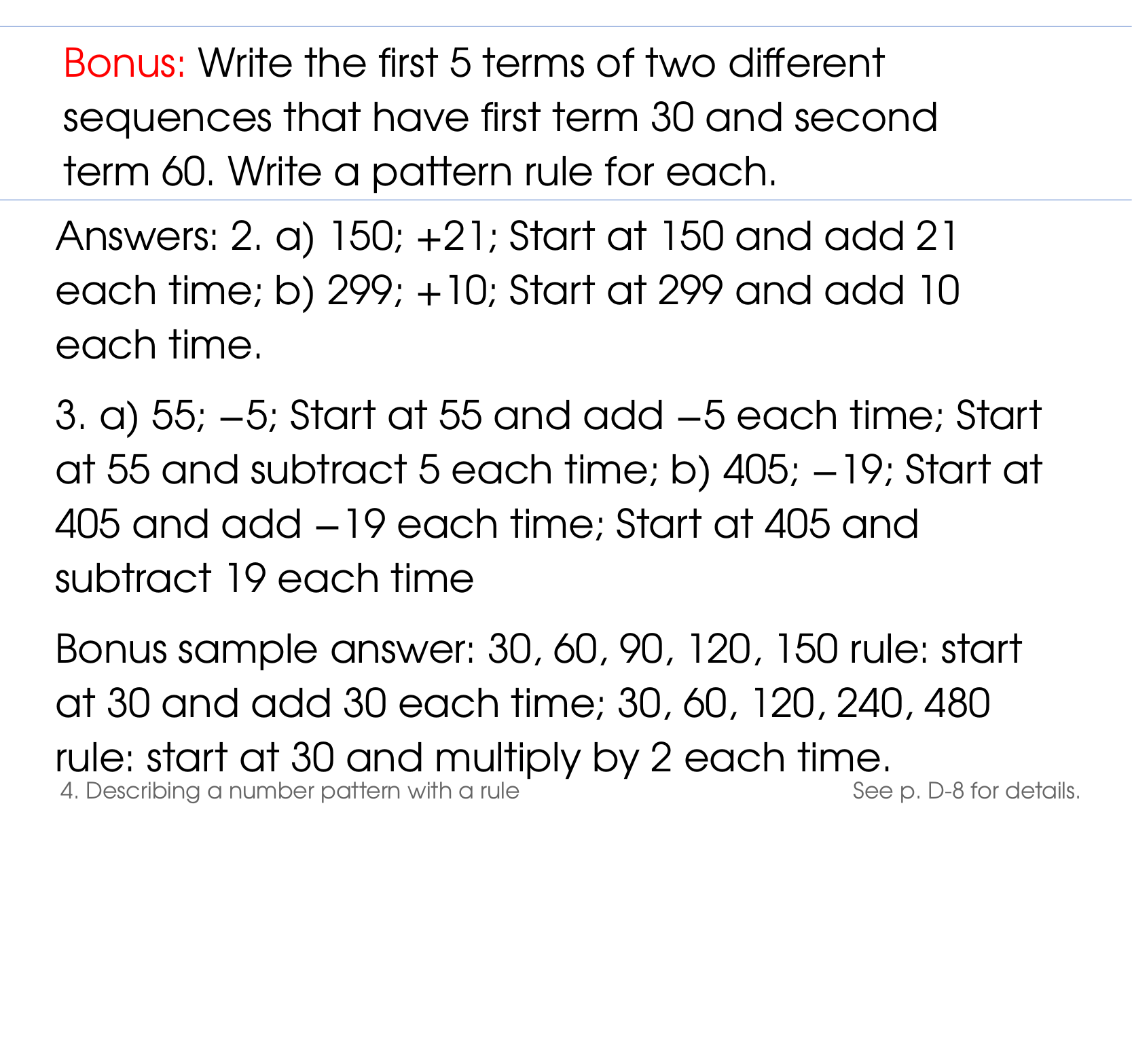

Bonus: Write the first 5 terms of two different sequences that have first term 30 and second
​term 60. Write a pattern rule for each.
Answers: 2. a) 150; +21; Start at 150 and add 21 each time; b) 299; +10; Start at 299 and add 10 each time.
3. a) 55; −5; Start at 55 and add −5 each time; Start at 55 and subtract 5 each time; b) 405; −19; Start at 405 and add −19 each time; Start at 405 and subtract 19 each time
Bonus sample answer: 30, 60, 90, 120, 150 rule: start at 30 and add 30 each time; 30, 60, 120, 240, 480 rule: start at 30 and multiply by 2 each time.
4. Describing a number pattern with a rule
See p. D-8 for details.